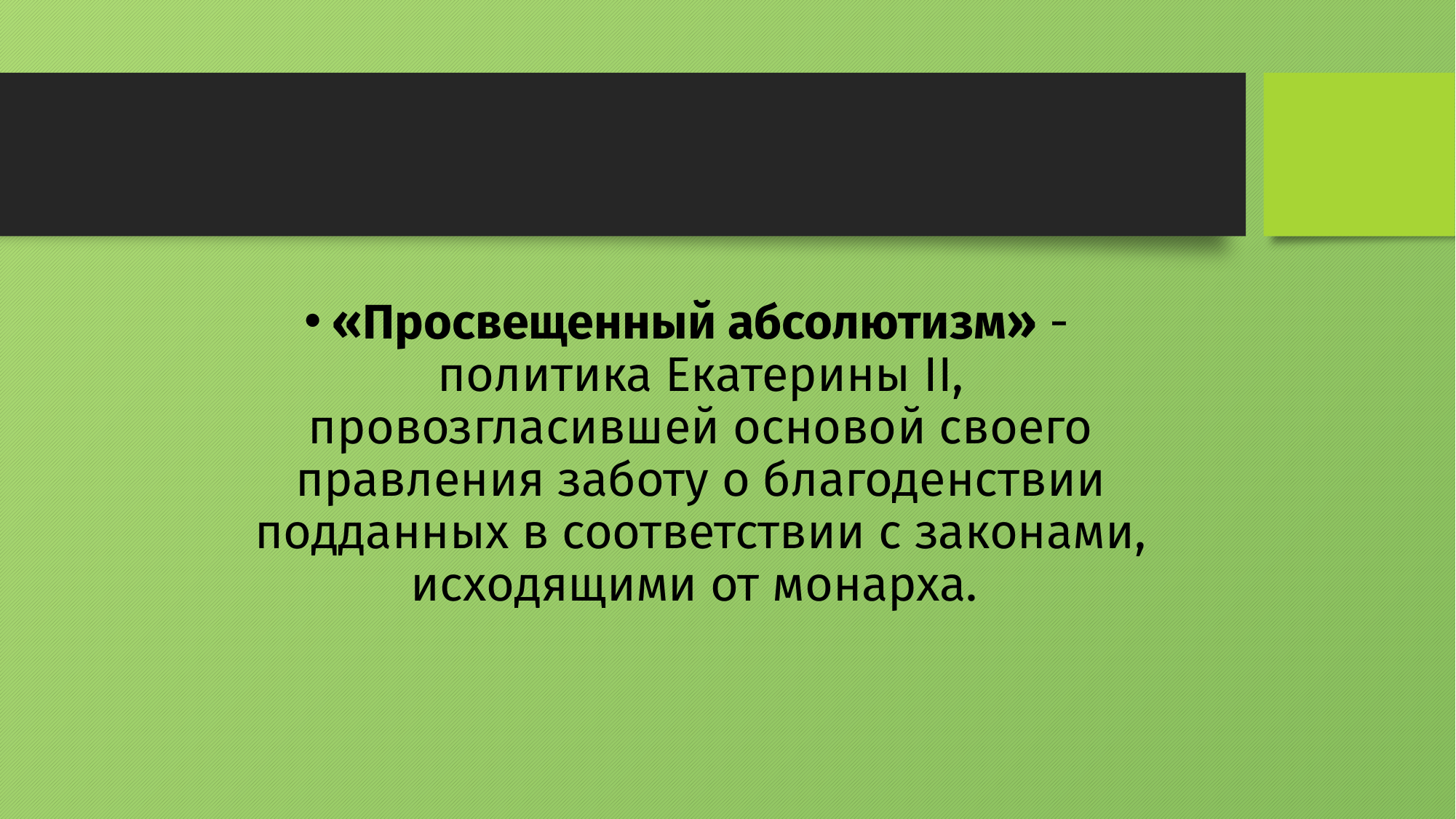

#
«Просвещенный абсолютизм» - политика Екатерины II, провозгласившей основой своего правления заботу о благоденствии подданных в соответствии с законами, исходящими от монарха.